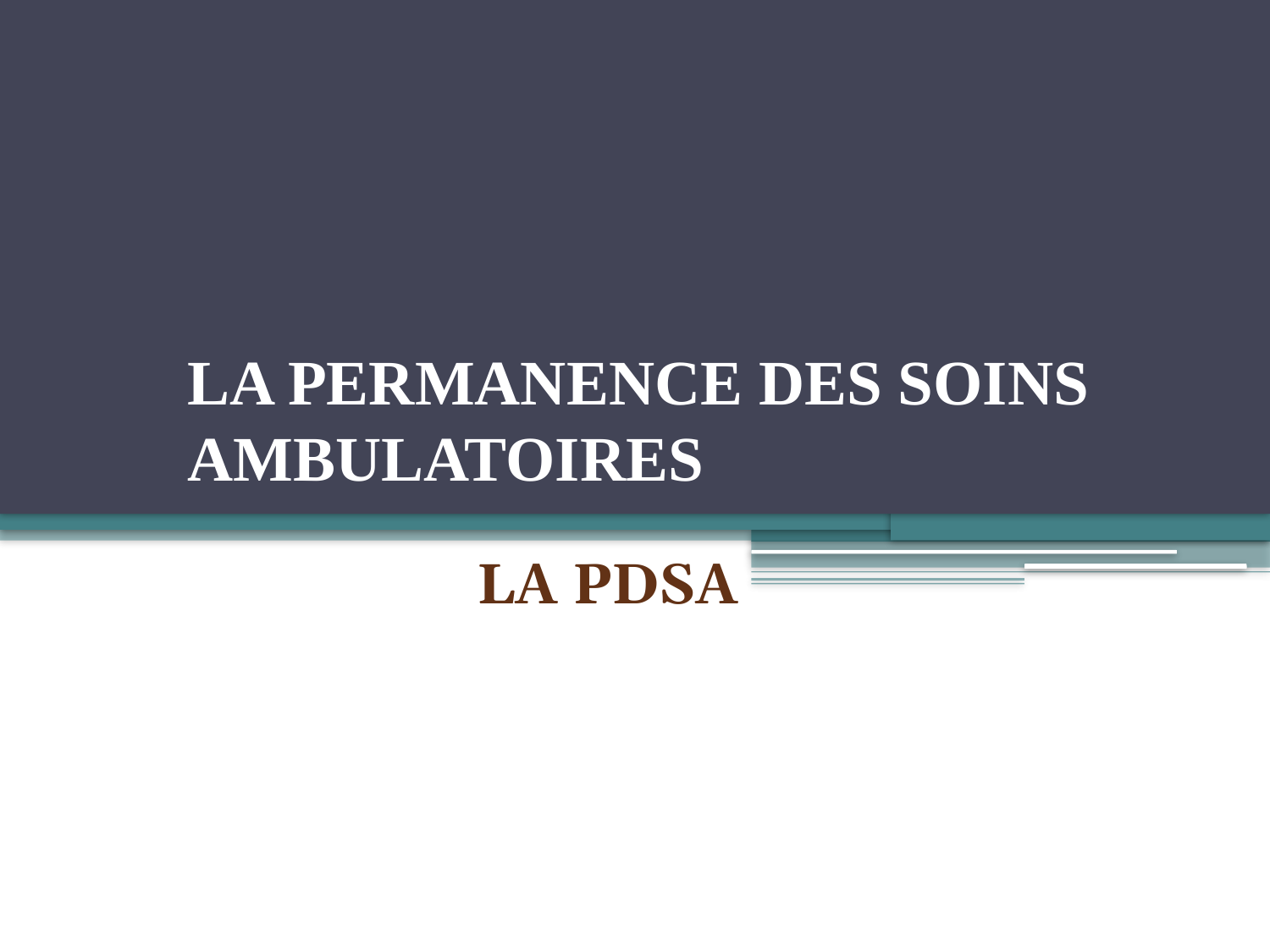

# LA PERMANENCE DES SOINS AMBULATOIRES
 LA PDSA